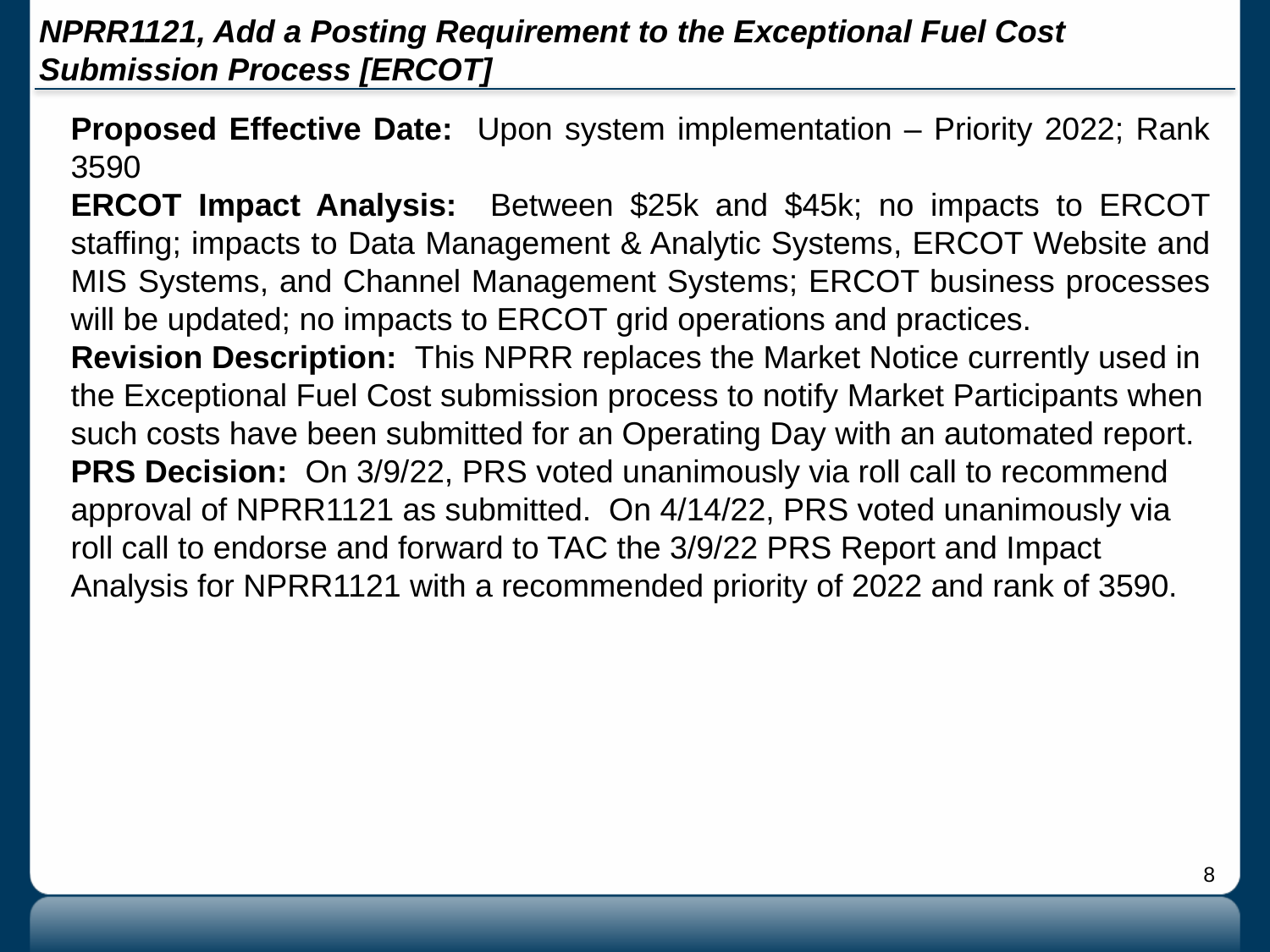

# NPRR1121, Add a Posting Requirement to the Exceptional Fuel Cost Submission Process [ERCOT]
Proposed Effective Date:  Upon system implementation – Priority 2022; Rank 3590
ERCOT Impact Analysis:  Between $25k and $45k; no impacts to ERCOT staffing; impacts to Data Management & Analytic Systems, ERCOT Website and MIS Systems, and Channel Management Systems; ERCOT business processes will be updated; no impacts to ERCOT grid operations and practices.
Revision Description:  This NPRR replaces the Market Notice currently used in the Exceptional Fuel Cost submission process to notify Market Participants when such costs have been submitted for an Operating Day with an automated report.
PRS Decision:  On 3/9/22, PRS voted unanimously via roll call to recommend approval of NPRR1121 as submitted.  On 4/14/22, PRS voted unanimously via roll call to endorse and forward to TAC the 3/9/22 PRS Report and Impact Analysis for NPRR1121 with a recommended priority of 2022 and rank of 3590.